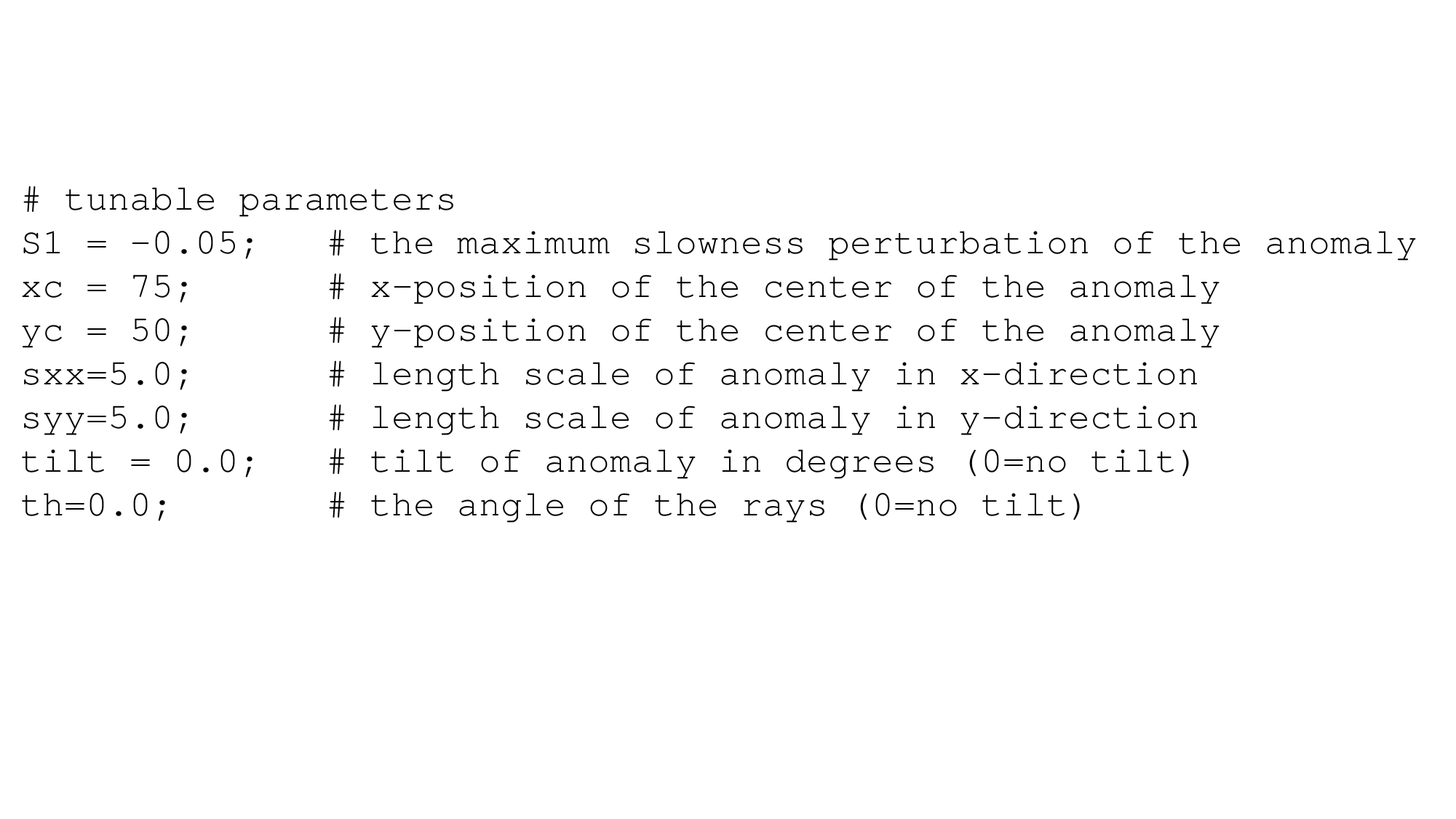

# tunable parameters
S1 = -0.05;   # the maximum slowness perturbation of the anomaly
xc = 75;      # x-position of the center of the anomaly
yc = 50;      # y-position of the center of the anomaly
sxx=5.0;      # length scale of anomaly in x-direction
syy=5.0;      # length scale of anomaly in y-direction
tilt = 0.0;   # tilt of anomaly in degrees (0=no tilt)
th=0.0;       # the angle of the rays (0=no tilt)